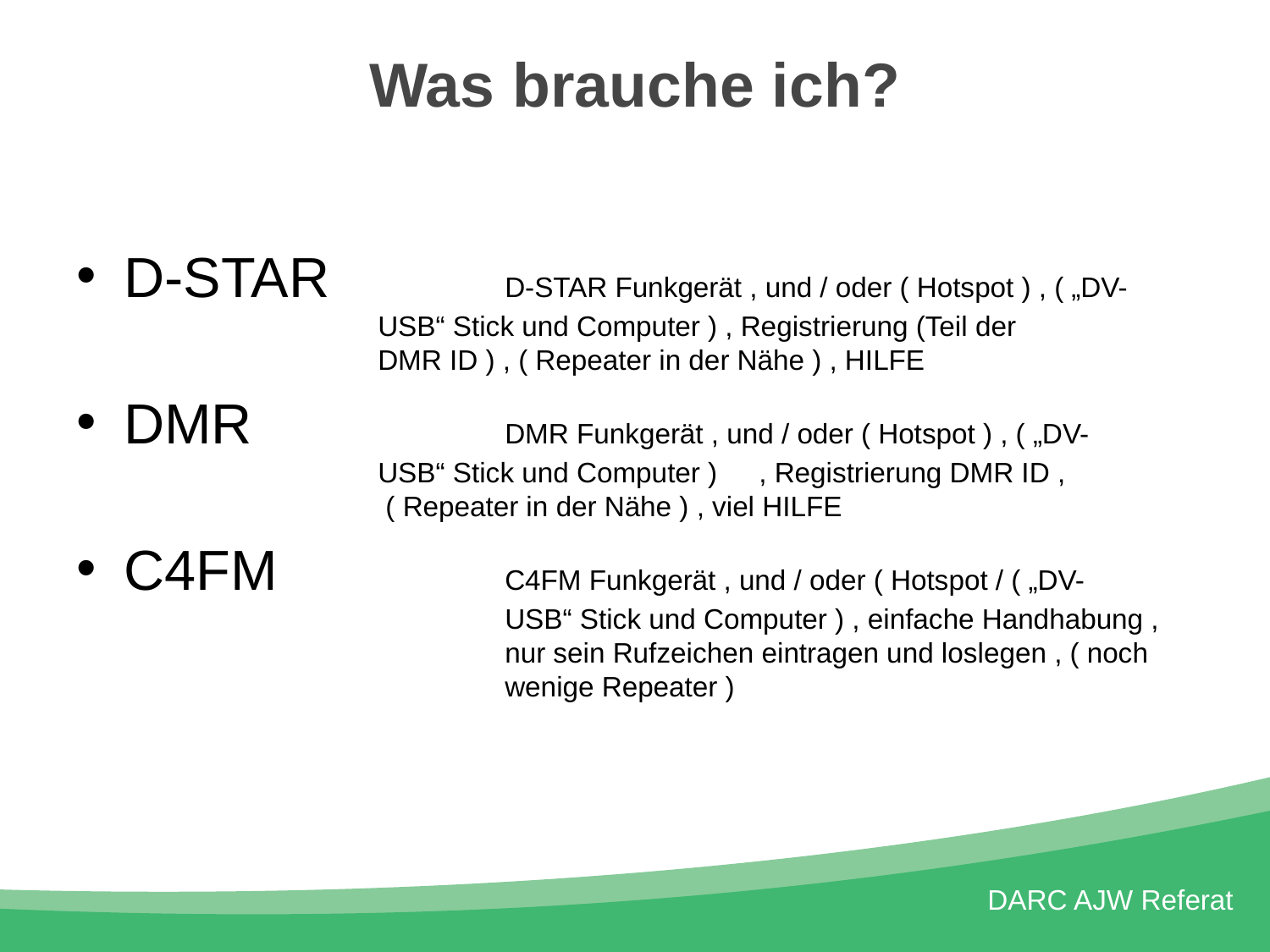

# Was brauche ich?

D-STAR		D-STAR Funkgerät , und / oder ( Hotspot ) , ( „DV-			USB“ Stick und Computer ) , Registrierung (Teil der 			DMR ID ) , ( Repeater in der Nähe ) , HILFE
DMR		DMR Funkgerät , und / oder ( Hotspot ) , ( „DV-			USB“ Stick und Computer ) 	, Registrierung DMR ID , 			 ( Repeater in der Nähe ) , viel HILFE
C4FM		C4FM Funkgerät , und / oder ( Hotspot / ( „DV-
			USB“ Stick und Computer ) , einfache Handhabung ,			nur sein Rufzeichen eintragen und loslegen , ( noch 			wenige Repeater )